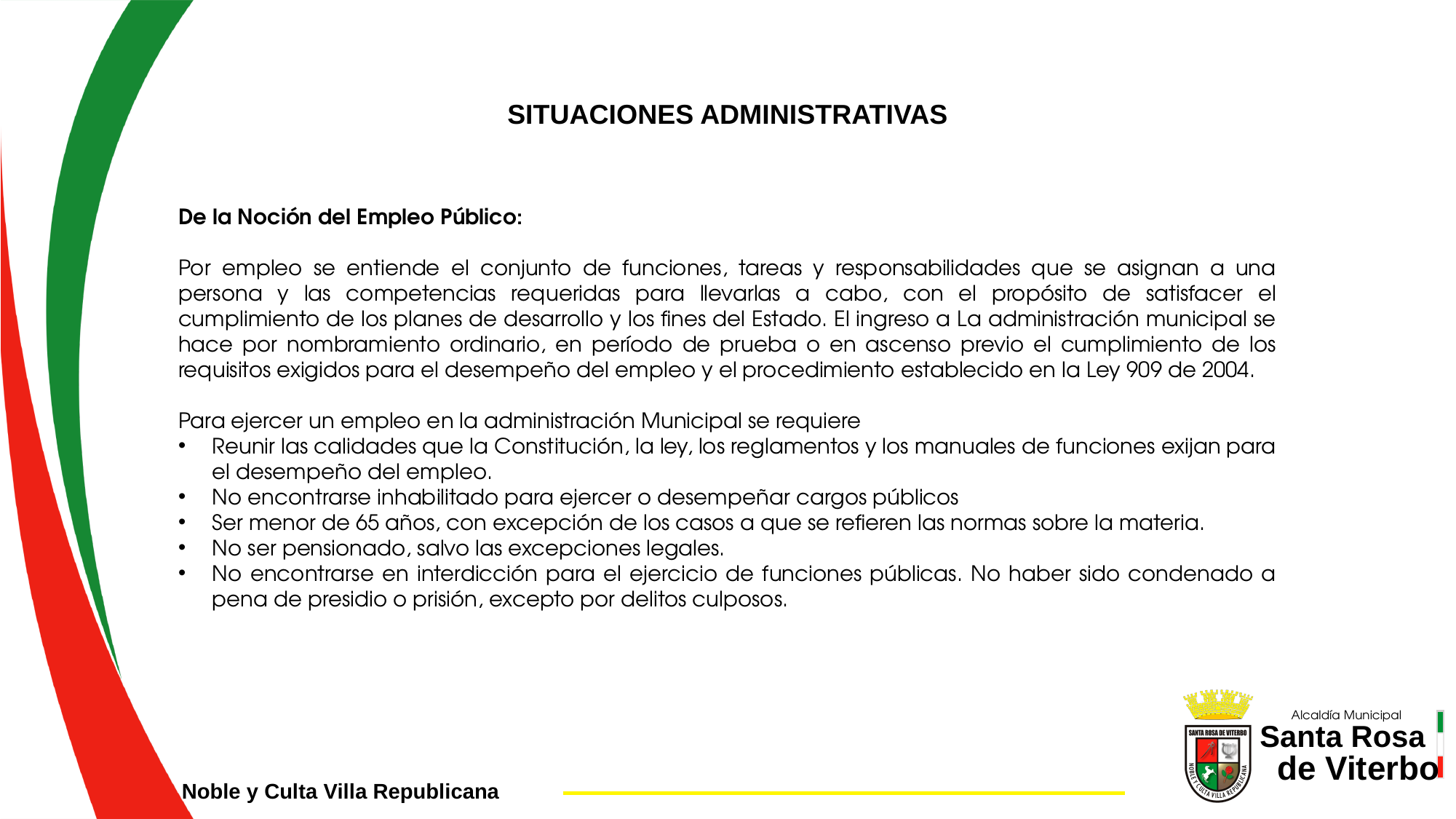

SITUACIONES ADMINISTRATIVAS
De la Noción del Empleo Público:

Por empleo se entiende el conjunto de funciones, tareas y responsabilidades que se asignan a una persona y las competencias requeridas para llevarlas a cabo, con el propósito de satisfacer el cumplimiento de los planes de desarrollo y los fines del Estado. El ingreso a La administración municipal se hace por nombramiento ordinario, en período de prueba o en ascenso previo el cumplimiento de los requisitos exigidos para el desempeño del empleo y el procedimiento establecido en la Ley 909 de 2004.

Para ejercer un empleo en la administración Municipal se requiere
Reunir las calidades que la Constitución, la ley, los reglamentos y los manuales de funciones exijan para el desempeño del empleo.
No encontrarse inhabilitado para ejercer o desempeñar cargos públicos
Ser menor de 65 años, con excepción de los casos a que se refieren las normas sobre la materia.
No ser pensionado, salvo las excepciones legales.
No encontrarse en interdicción para el ejercicio de funciones públicas. No haber sido condenado a pena de presidio o prisión, excepto por delitos culposos.